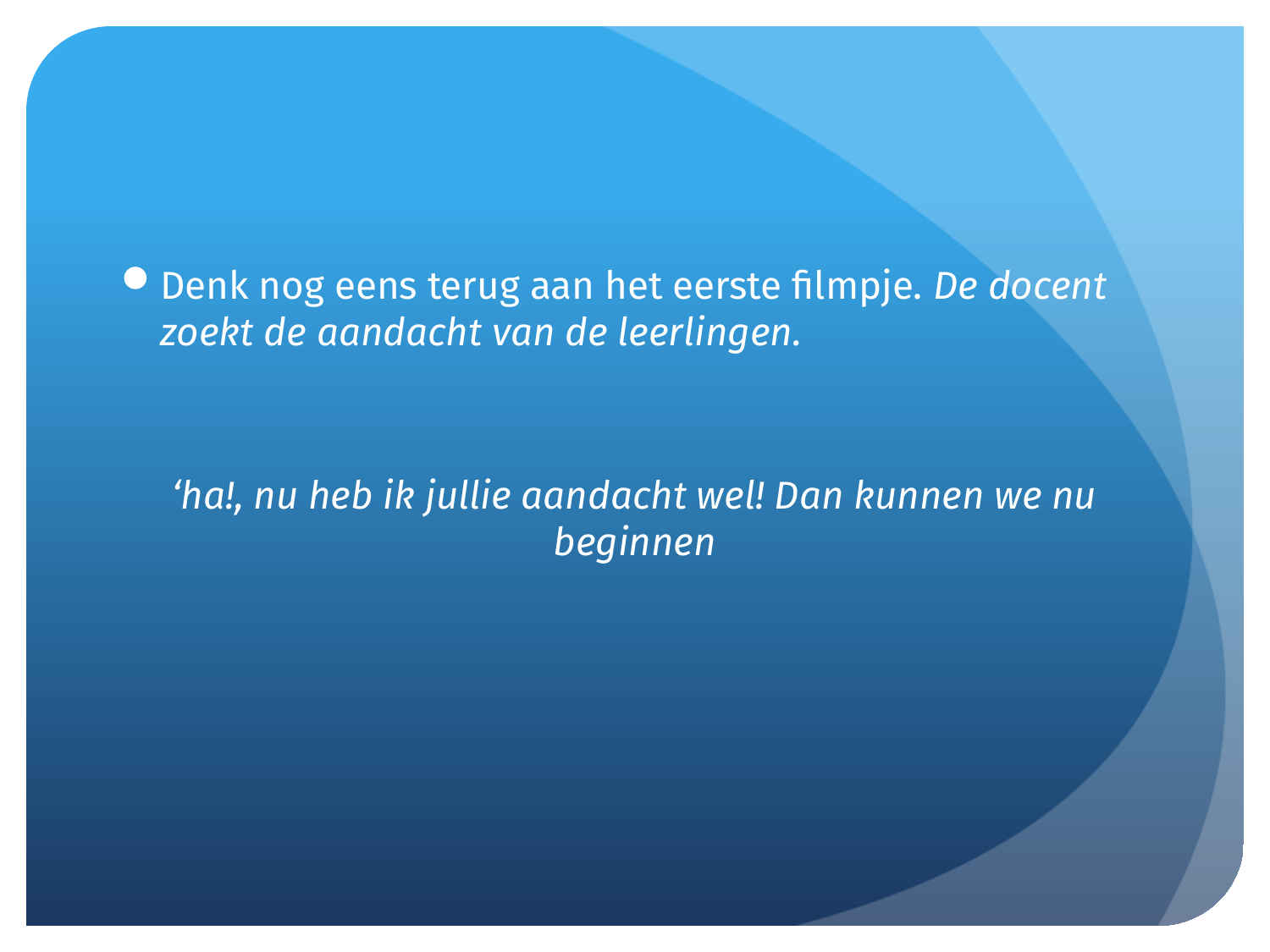

#
Denk nog eens terug aan het eerste filmpje. De docent zoekt de aandacht van de leerlingen.

‘ha!, nu heb ik jullie aandacht wel! Dan kunnen we nu beginnen